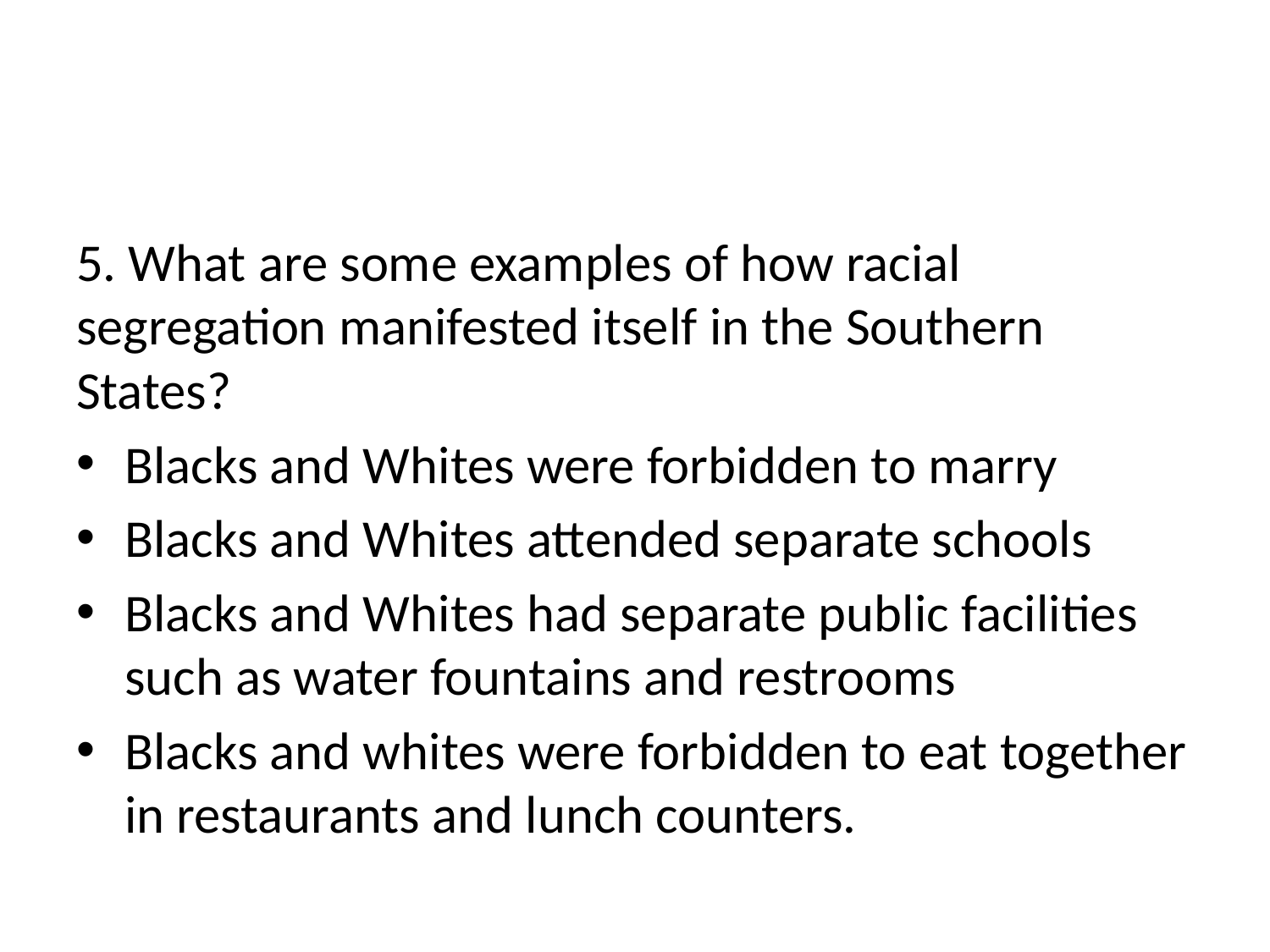

#
5. What are some examples of how racial segregation manifested itself in the Southern States?
Blacks and Whites were forbidden to marry
Blacks and Whites attended separate schools
Blacks and Whites had separate public facilities such as water fountains and restrooms
Blacks and whites were forbidden to eat together in restaurants and lunch counters.